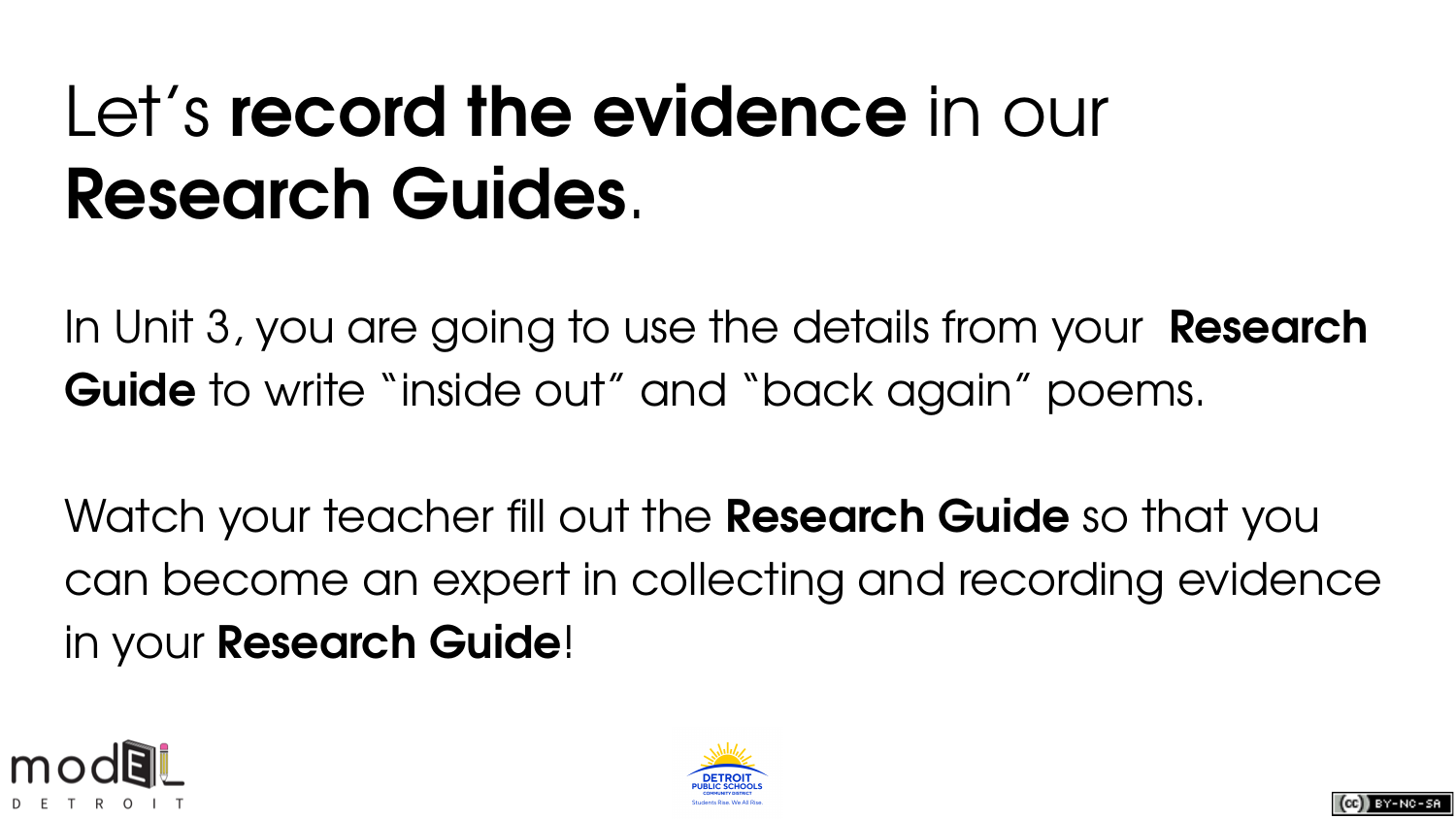

# Let’s record the evidence in our Research Guides.
In Unit 3, you are going to use the details from your  Research Guide to write “inside out” and “back again” poems.

Watch your teacher fill out the Research Guide so that you can become an expert in collecting and recording evidence in your Research Guide!